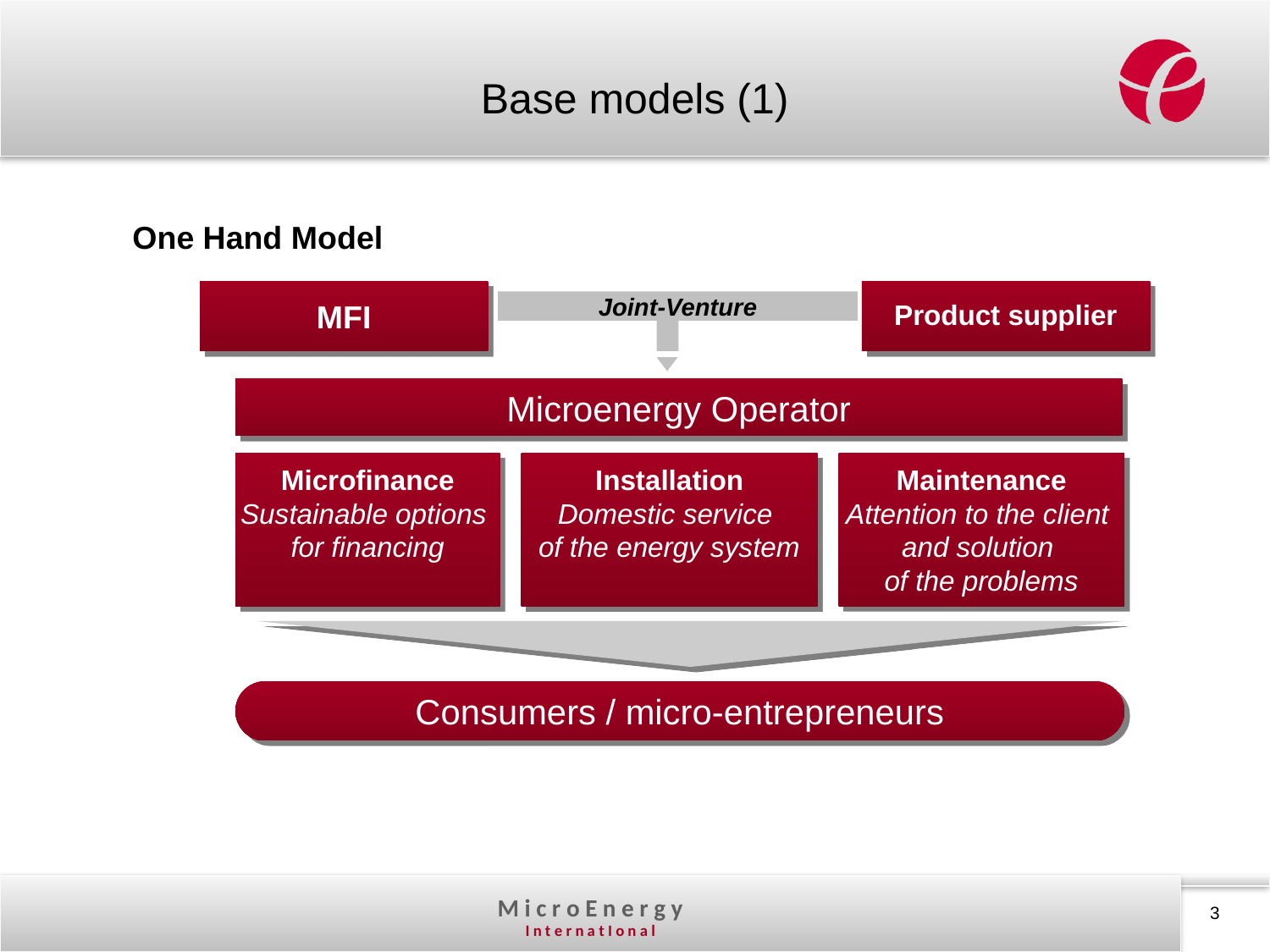

Base models (1)
One Hand Model
MFI
Product supplier
Joint-Venture

Microenergy Operator
Microfinance
Sustainable options
for financing

Installation
Domestic service
of the energy system

Maintenance
Attention to the client
and solution
of the problems

Consumers / micro-entrepreneurs